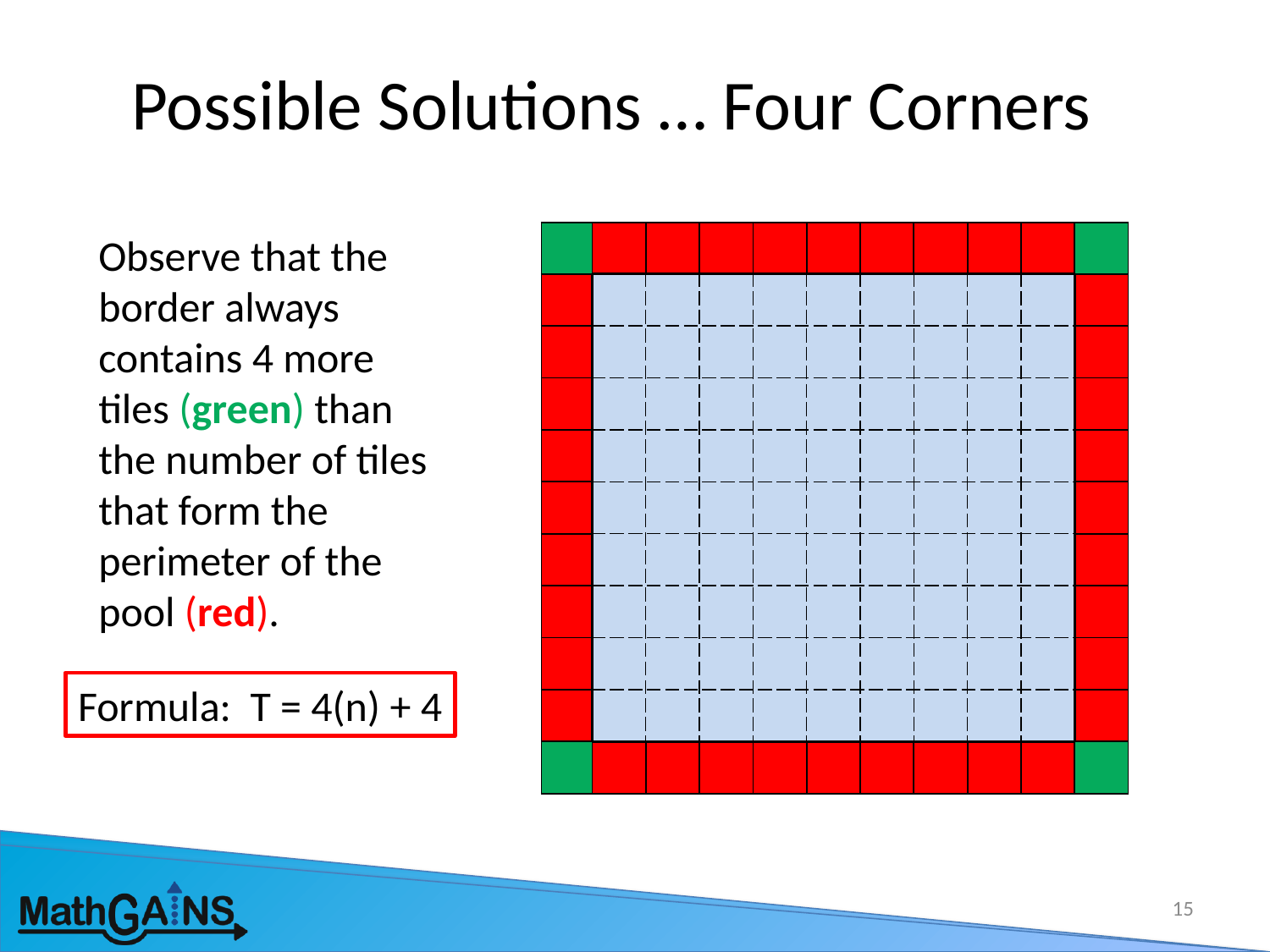

Possible Solutions … Four Corners
Observe that the border always contains 4 more tiles (green) than the number of tiles that form the perimeter of the pool (red).
|  |  |  |  |  |  |  |  |  |  |  |
| --- | --- | --- | --- | --- | --- | --- | --- | --- | --- | --- |
|  |  |  |  |  |  |  |  |  |  |  |
|  |  |  |  |  |  |  |  |  |  |  |
|  |  |  |  |  |  |  |  |  |  |  |
|  |  |  |  |  |  |  |  |  |  |  |
|  |  |  |  |  |  |  |  |  |  |  |
|  |  |  |  |  |  |  |  |  |  |  |
|  |  |  |  |  |  |  |  |  |  |  |
|  |  |  |  |  |  |  |  |  |  |  |
|  |  |  |  |  |  |  |  |  |  |  |
|  |  |  |  |  |  |  |  |  |  |  |
Formula:  T = 4(n) + 4
15